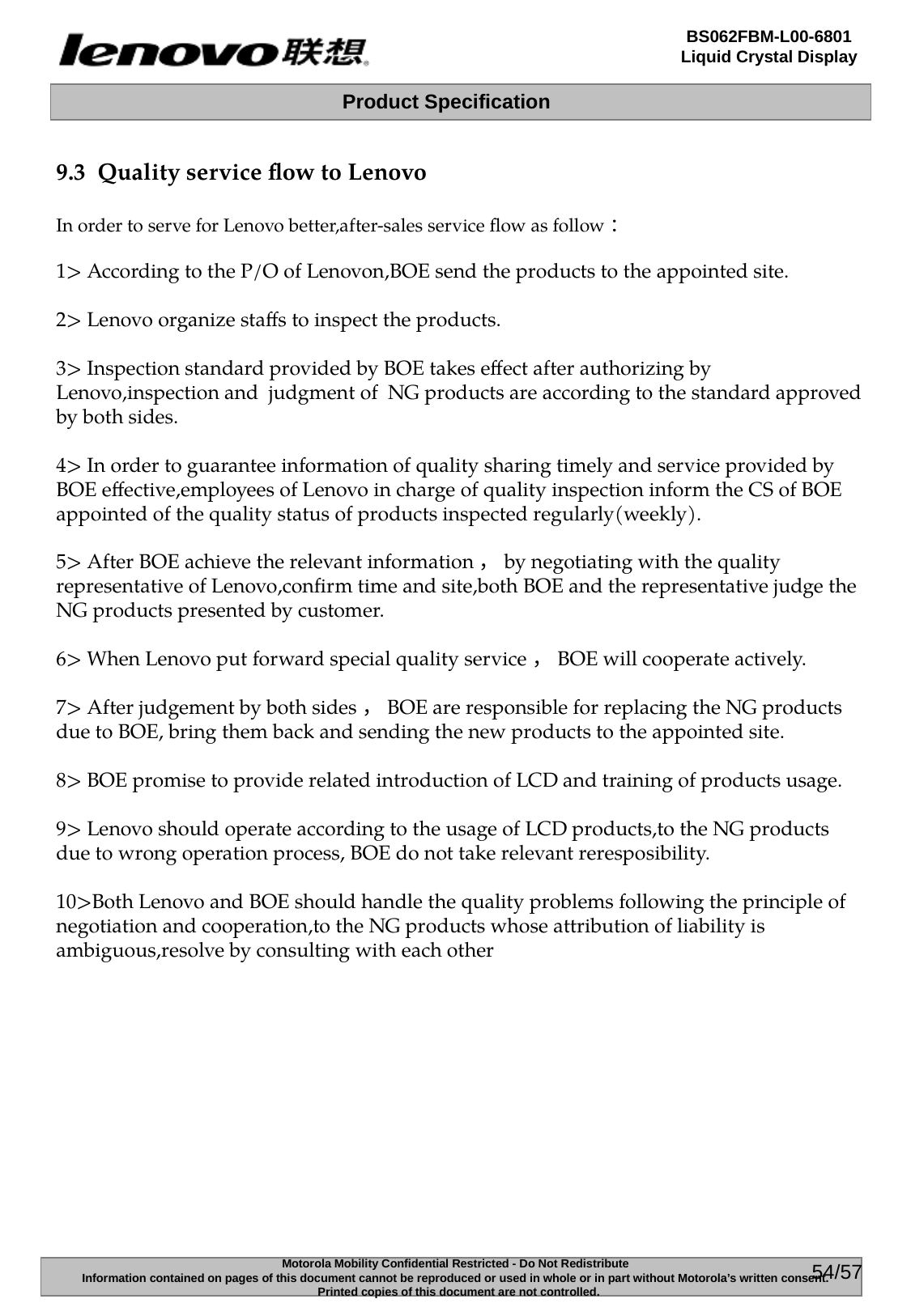

9.3  Quality service flow to Lenovo

In order to serve for Lenovo better,after-sales service flow as follow：

1> According to the P/O of Lenovon,BOE send the products to the appointed site.

2> Lenovo organize staffs to inspect the products.

3> Inspection standard provided by BOE takes effect after authorizing by Lenovo,inspection and  judgment of  NG products are according to the standard approved by both sides.

4> In order to guarantee information of quality sharing timely and service provided by BOE effective,employees of Lenovo in charge of quality inspection inform the CS of BOE appointed of the quality status of products inspected regularly(weekly).

5> After BOE achieve the relevant information，by negotiating with the quality representative of Lenovo,confirm time and site,both BOE and the representative judge the NG products presented by customer.

6> When Lenovo put forward special quality service，BOE will cooperate actively.

7> After judgement by both sides，BOE are responsible for replacing the NG products due to BOE, bring them back and sending the new products to the appointed site.

8> BOE promise to provide related introduction of LCD and training of products usage.

9> Lenovo should operate according to the usage of LCD products,to the NG products due to wrong operation process, BOE do not take relevant reresposibility.

10>Both Lenovo and BOE should handle the quality problems following the principle of negotiation and cooperation,to the NG products whose attribution of liability is ambiguous,resolve by consulting with each other
54/57